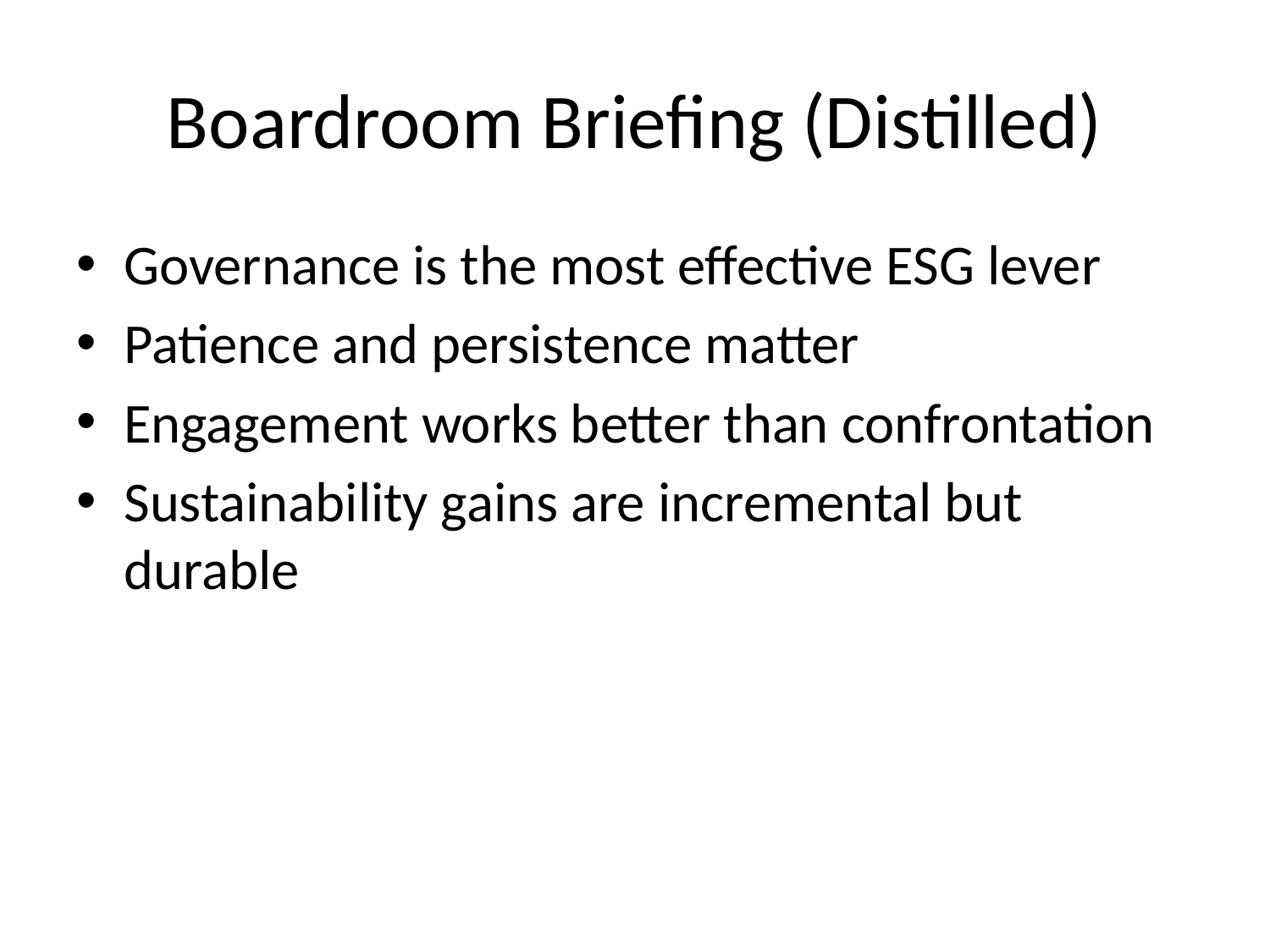

# Boardroom Briefing (Distilled)
Governance is the most effective ESG lever
Patience and persistence matter
Engagement works better than confrontation
Sustainability gains are incremental but durable